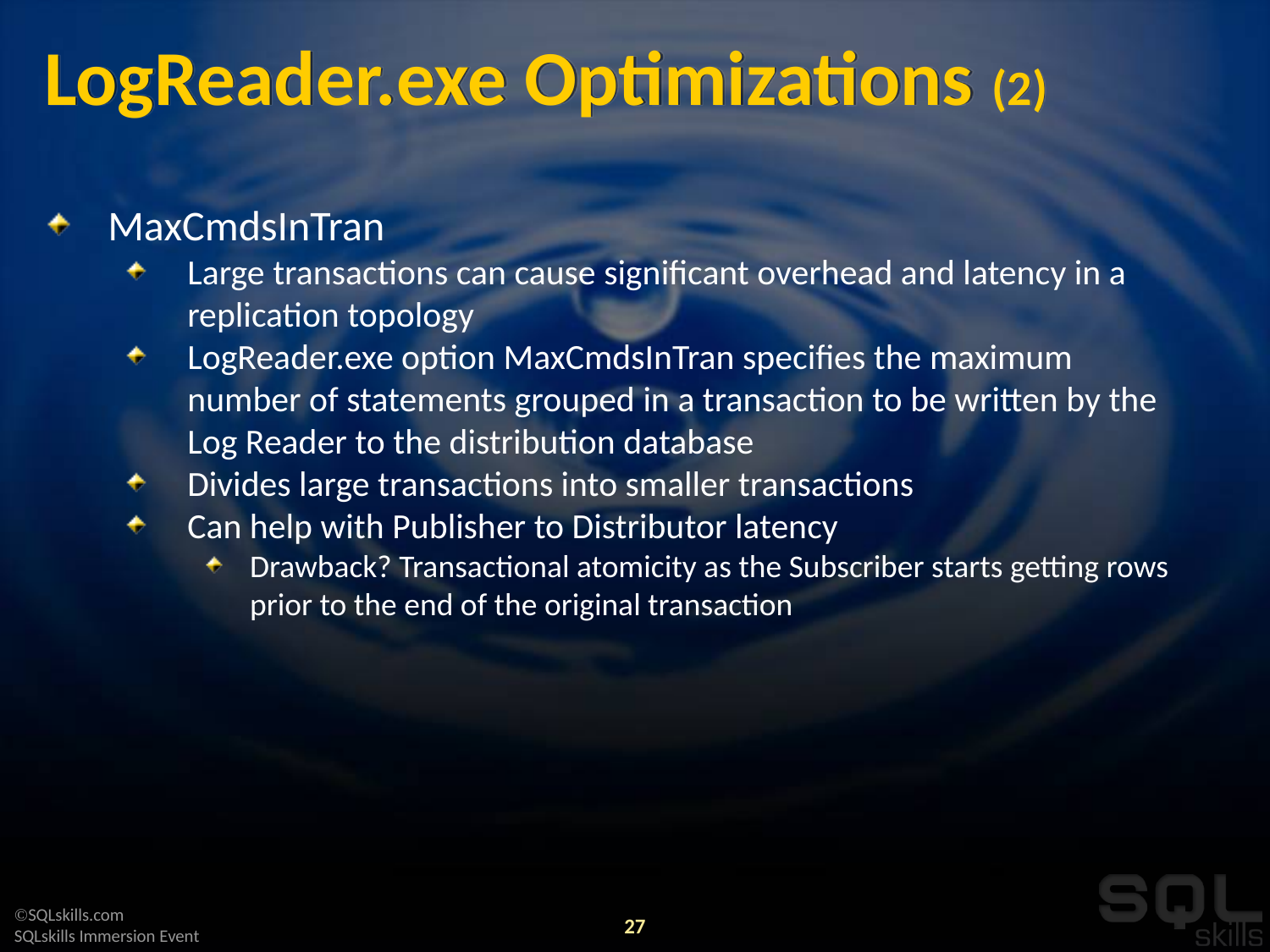

# LogReader.exe Optimizations (2)
MaxCmdsInTran
Large transactions can cause significant overhead and latency in a replication topology
LogReader.exe option MaxCmdsInTran specifies the maximum number of statements grouped in a transaction to be written by the Log Reader to the distribution database
Divides large transactions into smaller transactions
Can help with Publisher to Distributor latency
Drawback? Transactional atomicity as the Subscriber starts getting rows prior to the end of the original transaction
27